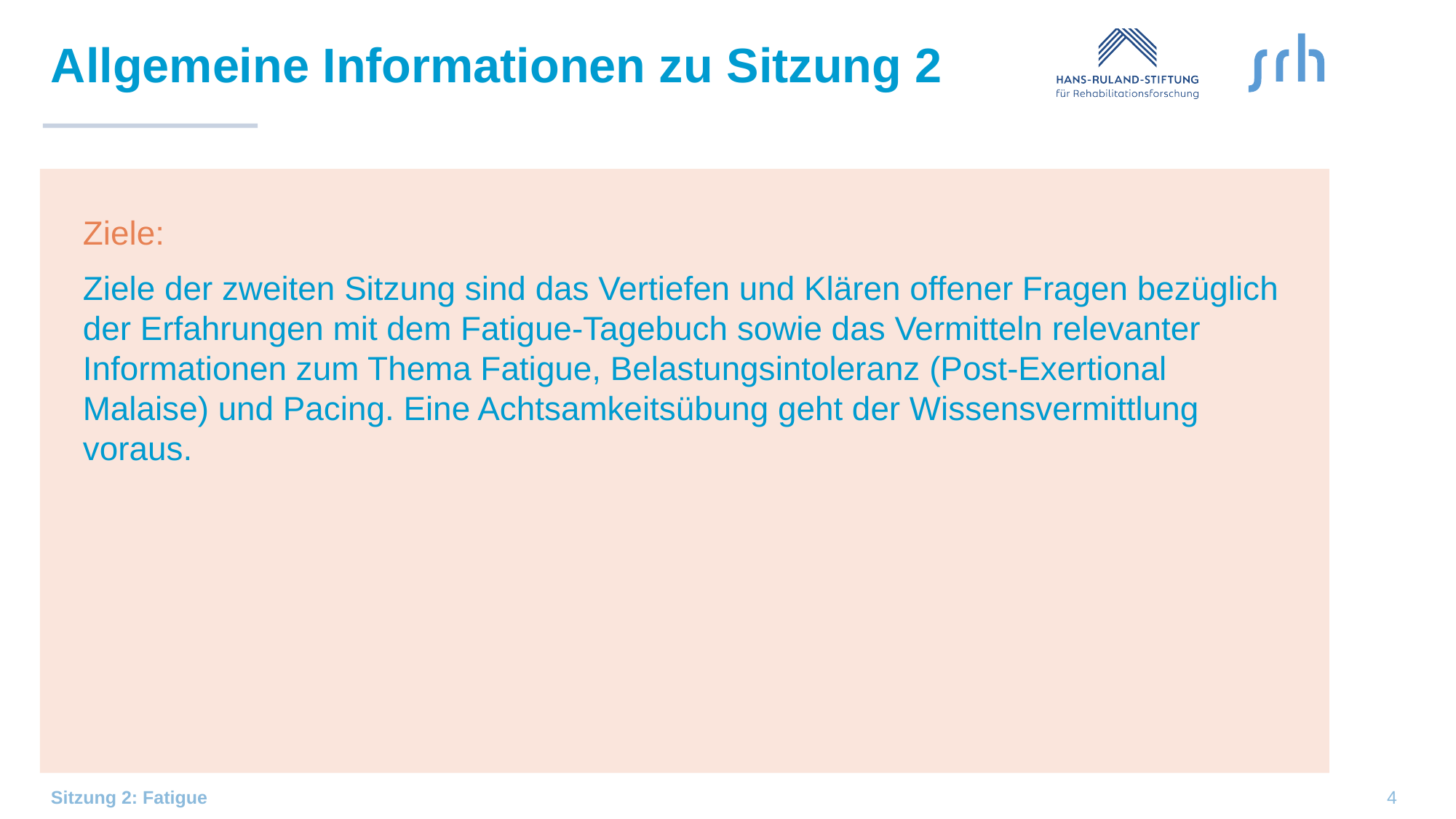

# Allgemeine Informationen zu Sitzung 2
Ziele:
Ziele der zweiten Sitzung sind das Vertiefen und Klären offener Fragen bezüglich der Erfahrungen mit dem Fatigue-Tagebuch sowie das Vermitteln relevanter Informationen zum Thema Fatigue, Belastungsintoleranz (Post-Exertional Malaise) und Pacing. Eine Achtsamkeitsübung geht der Wissensvermittlung voraus.
4
Sitzung 2: Fatigue